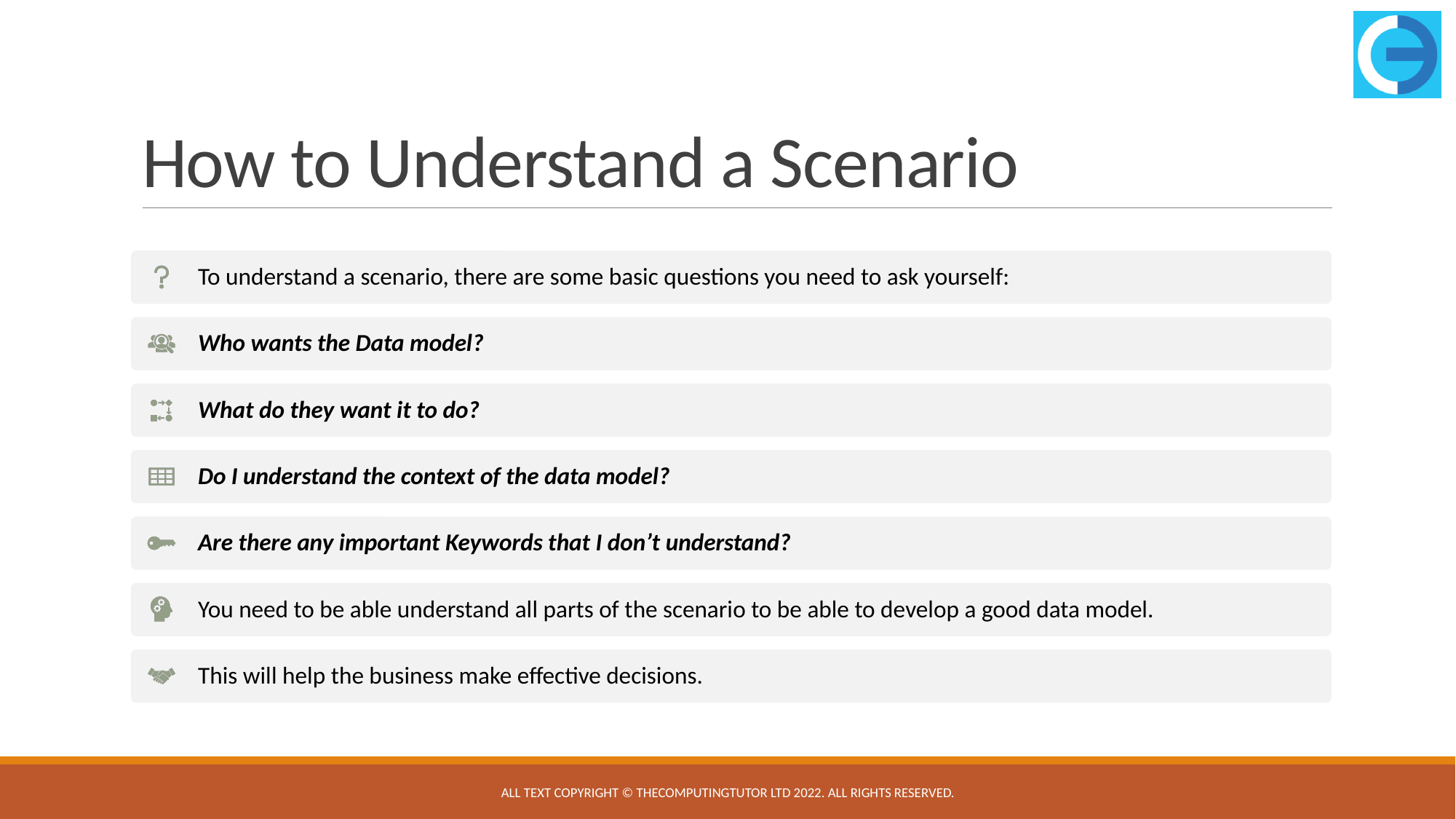

# How to Understand a Scenario
To understand a scenario, there are some basic questions you need to ask yourself:
Who wants the Data model?
What do they want it to do?
Do I understand the context of the data model?
Are there any important Keywords that I don’t understand?
You need to be able understand all parts of the scenario to be able to develop a good data model.
This will help the business make effective decisions.
All text copyright © TheComputingTutor Ltd 2022. All rights Reserved.